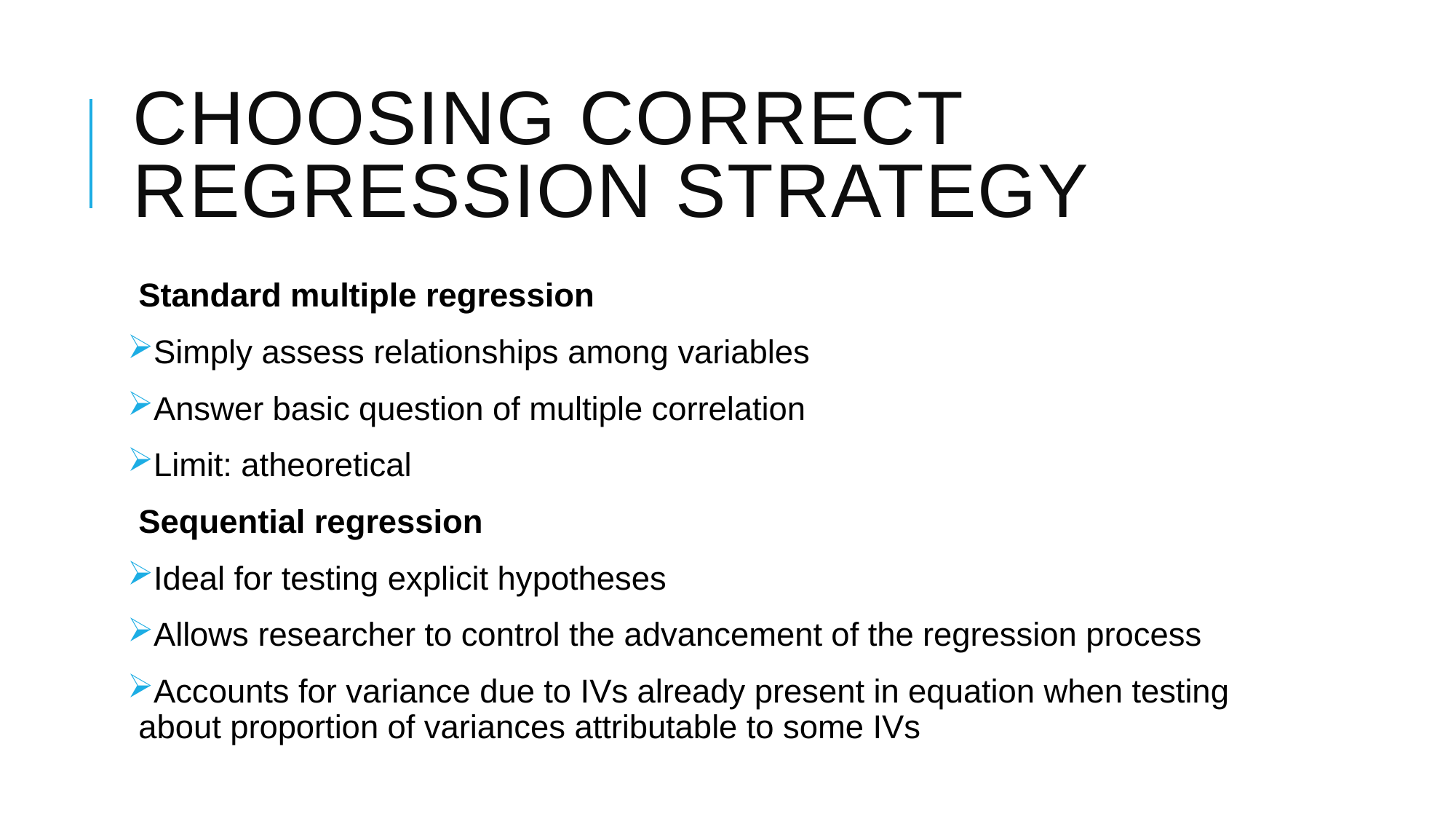

# Choosing Correct Regression Strategy
Standard multiple regression
Simply assess relationships among variables
Answer basic question of multiple correlation
Limit: atheoretical
Sequential regression
Ideal for testing explicit hypotheses
Allows researcher to control the advancement of the regression process
Accounts for variance due to IVs already present in equation when testing about proportion of variances attributable to some IVs